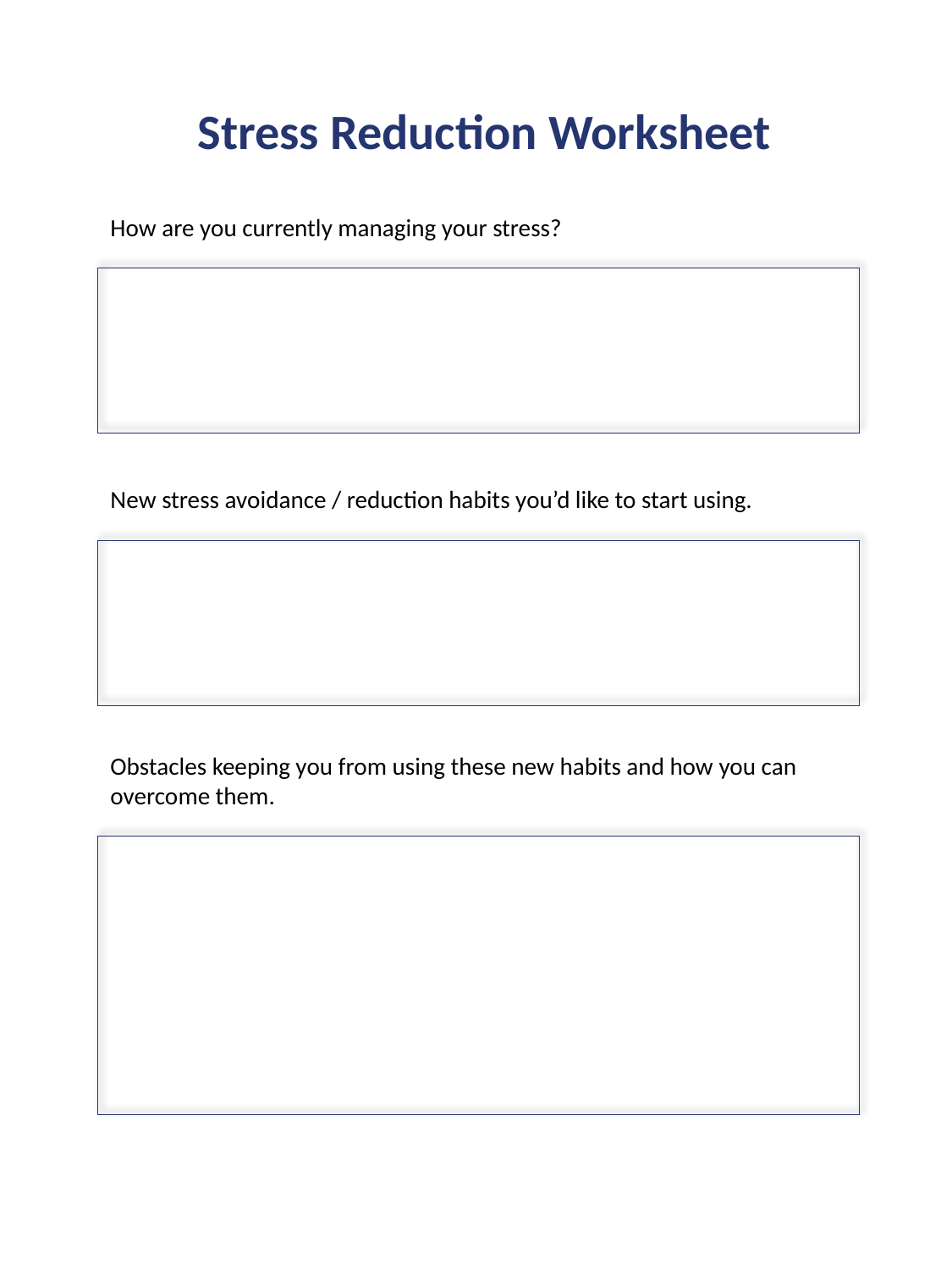

Stress Reduction Worksheet
How are you currently managing your stress?

New stress avoidance / reduction habits you’d like to start using.

Obstacles keeping you from using these new habits and how you can overcome them.